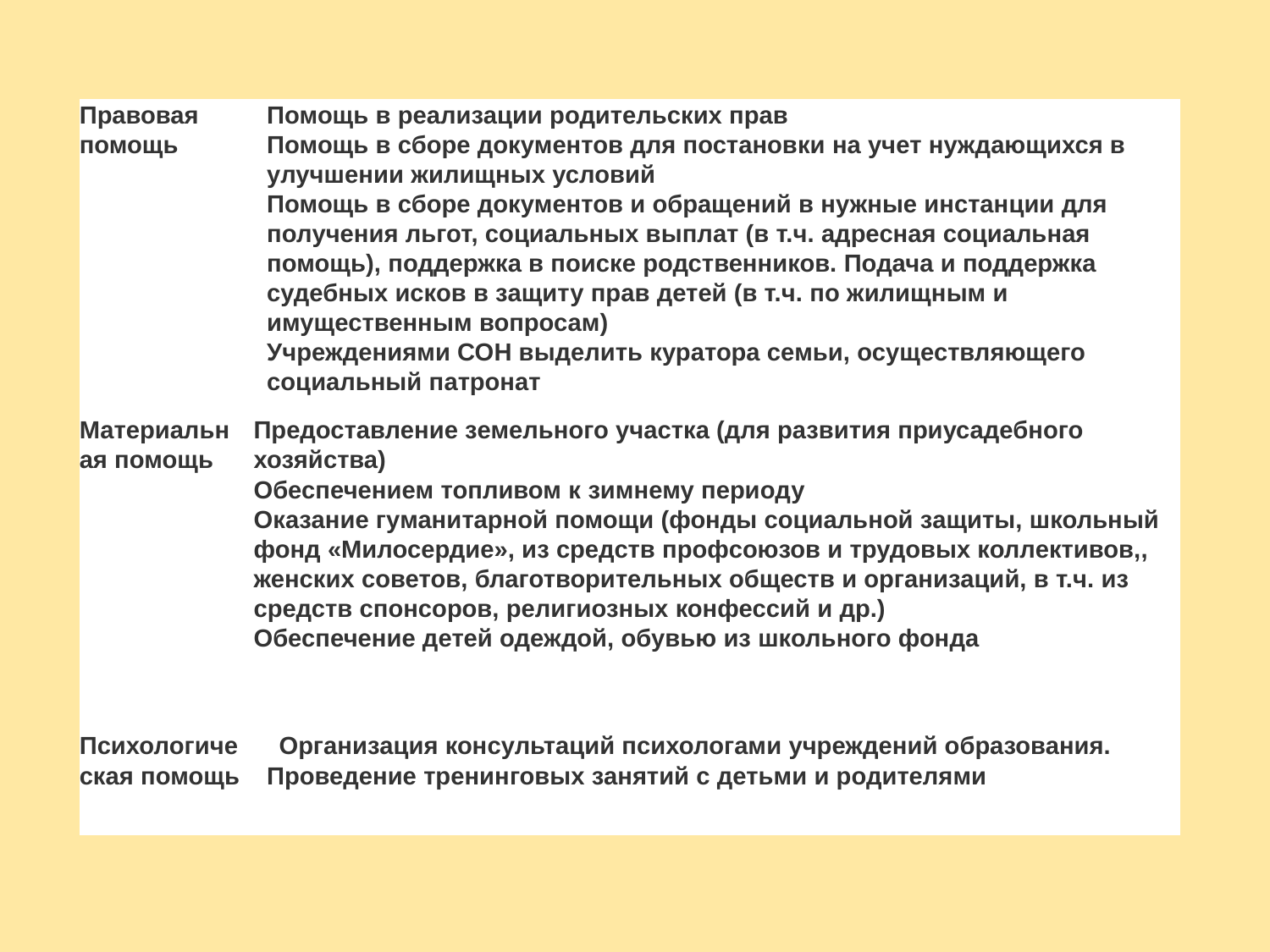

| Правовая помощь | Помощь в реализации родительских прав Помощь в сборе документов для постановки на учет нуждающихся в улучшении жилищных условий Помощь в сборе документов и обращений в нужные инстанции для получения льгот, социальных выплат (в т.ч. адресная социальная помощь), поддержка в поиске родственников. Подача и поддержка судебных исков в защиту прав детей (в т.ч. по жилищным и имущественным вопросам) Учреждениями СОН выделить куратора семьи, осуществляющего социальный патронат |
| --- | --- |
| Материальная помощь | Предоставление земельного участка (для развития приусадебного хозяйства) Обеспечением топливом к зимнему периоду  Оказание гуманитарной помощи (фонды социальной защиты, школьный фонд «Милосердие», из средств профсоюзов и трудовых коллективов,, женских советов, благотворительных обществ и организаций, в т.ч. из средств спонсоров, религиозных конфессий и др.)  Обеспечение детей одеждой, обувью из школьного фонда |
| Психологическая помощь | Организация консультаций психологами учреждений образования. Проведение тренинговых занятий с детьми и родителями |